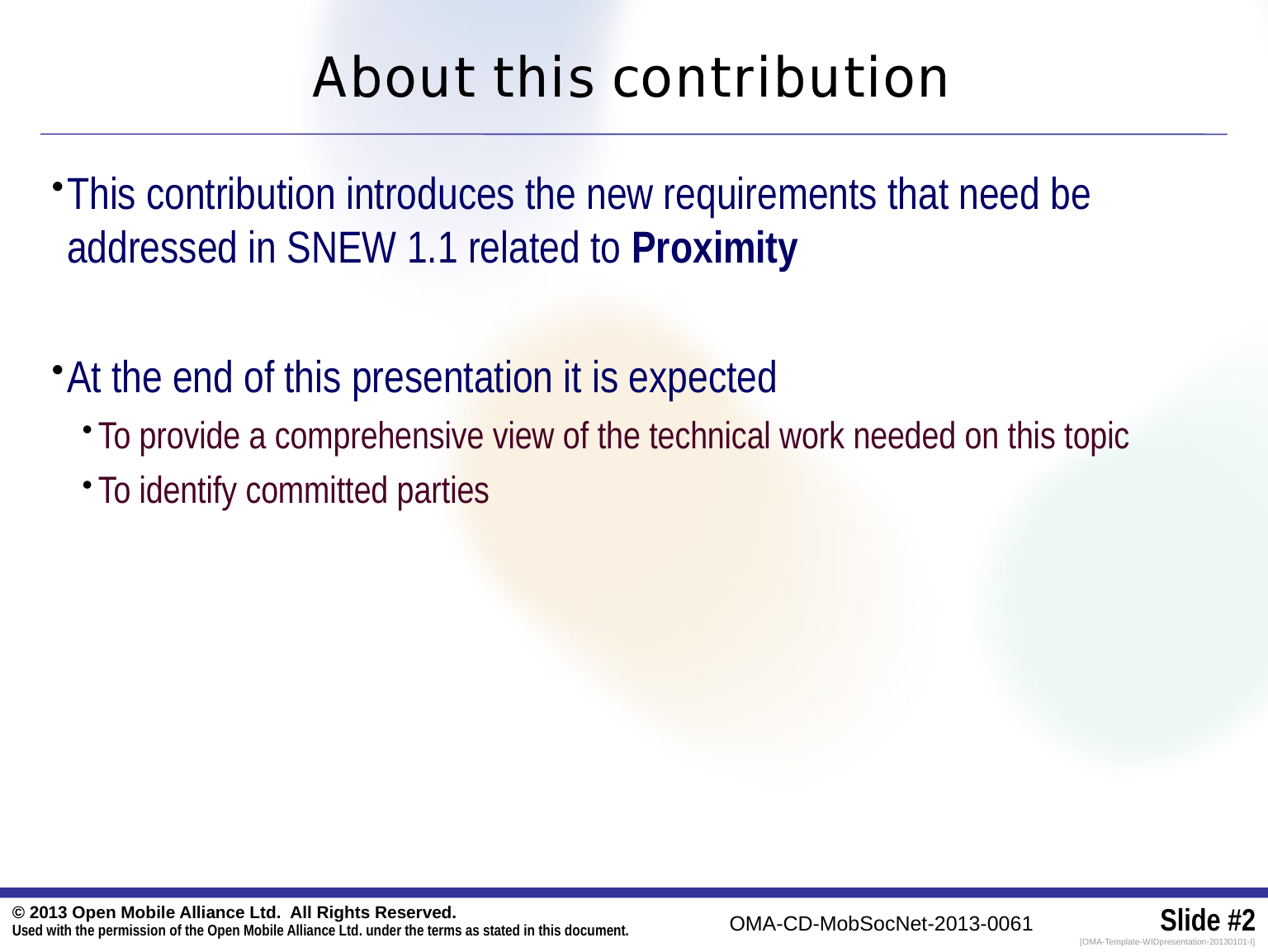

# About this contribution
This contribution introduces the new requirements that need be addressed in SNEW 1.1 related to Proximity

At the end of this presentation it is expected
To provide a comprehensive view of the technical work needed on this topic
To identify committed parties